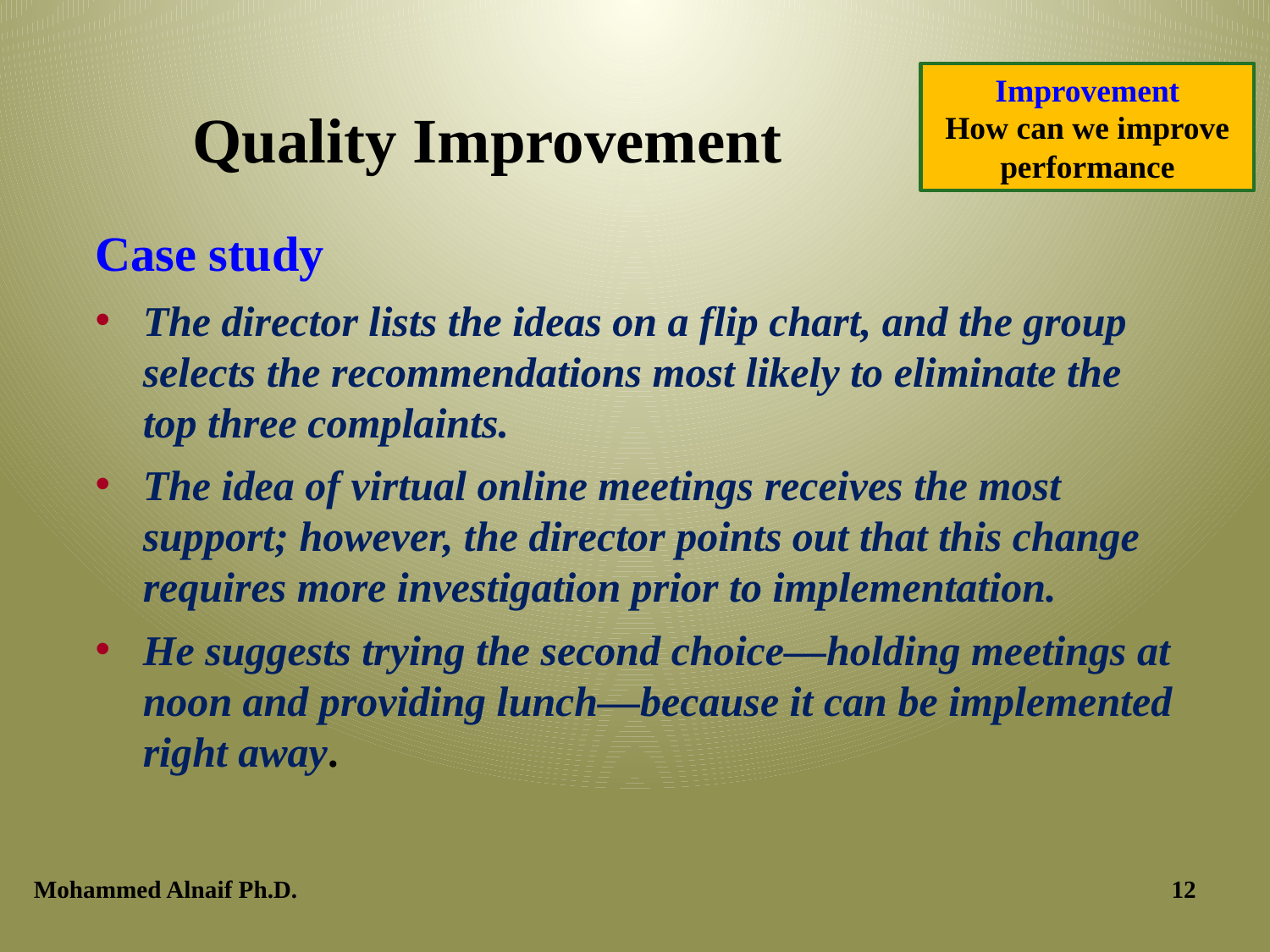

Improvement
How can we improve performance
# Quality Improvement
Case study
The director lists the ideas on a flip chart, and the group selects the recommendations most likely to eliminate the top three complaints.
The idea of virtual online meetings receives the most support; however, the director points out that this change requires more investigation prior to implementation.
He suggests trying the second choice—holding meetings at noon and providing lunch—because it can be implemented right away.
Mohammed Alnaif Ph.D.
12